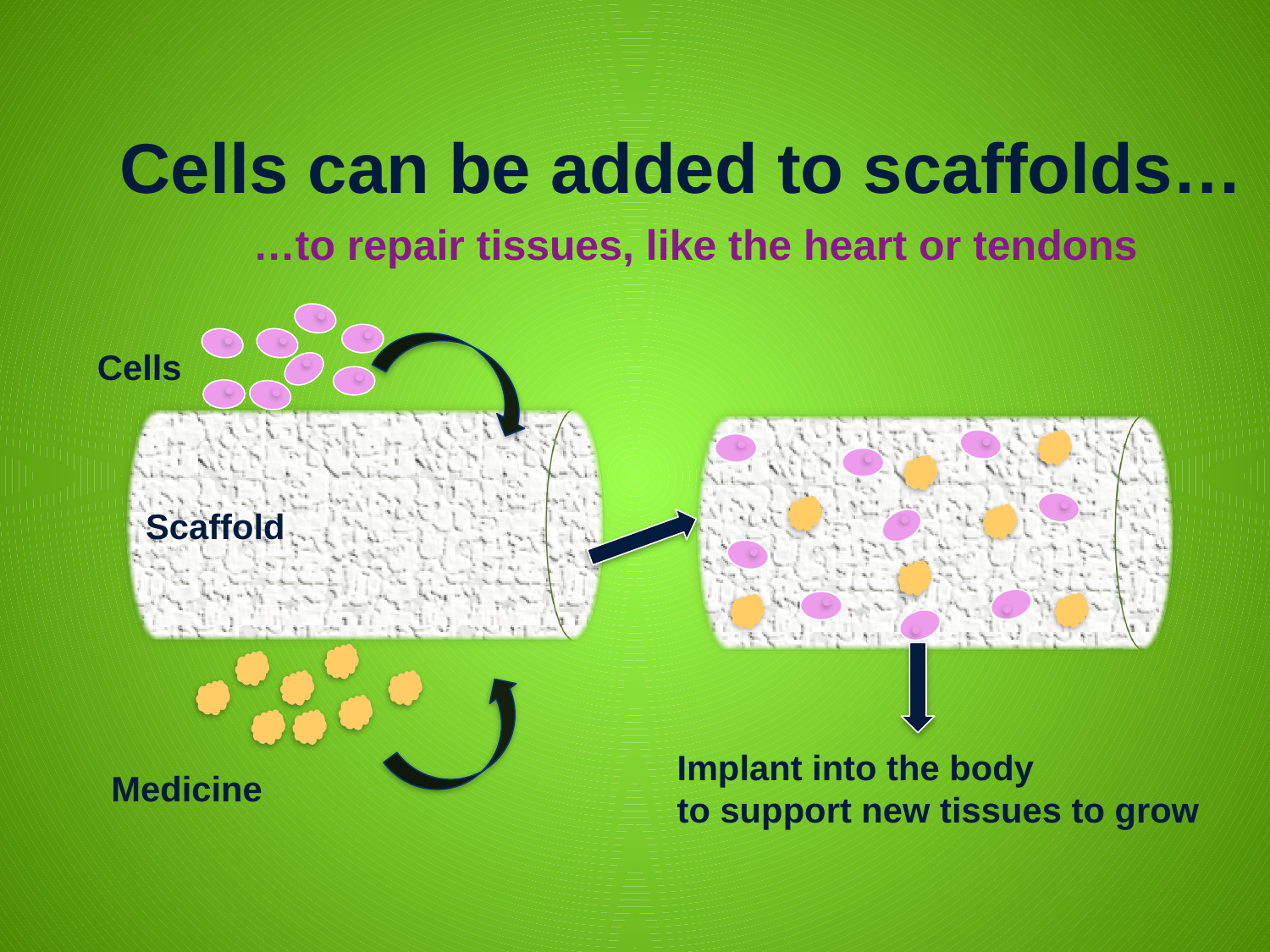

Cells can be added to scaffolds…
…to repair tissues, like the heart or tendons

Cells

Scaffold

Implant into the body
to support new tissues to grow
Medicine